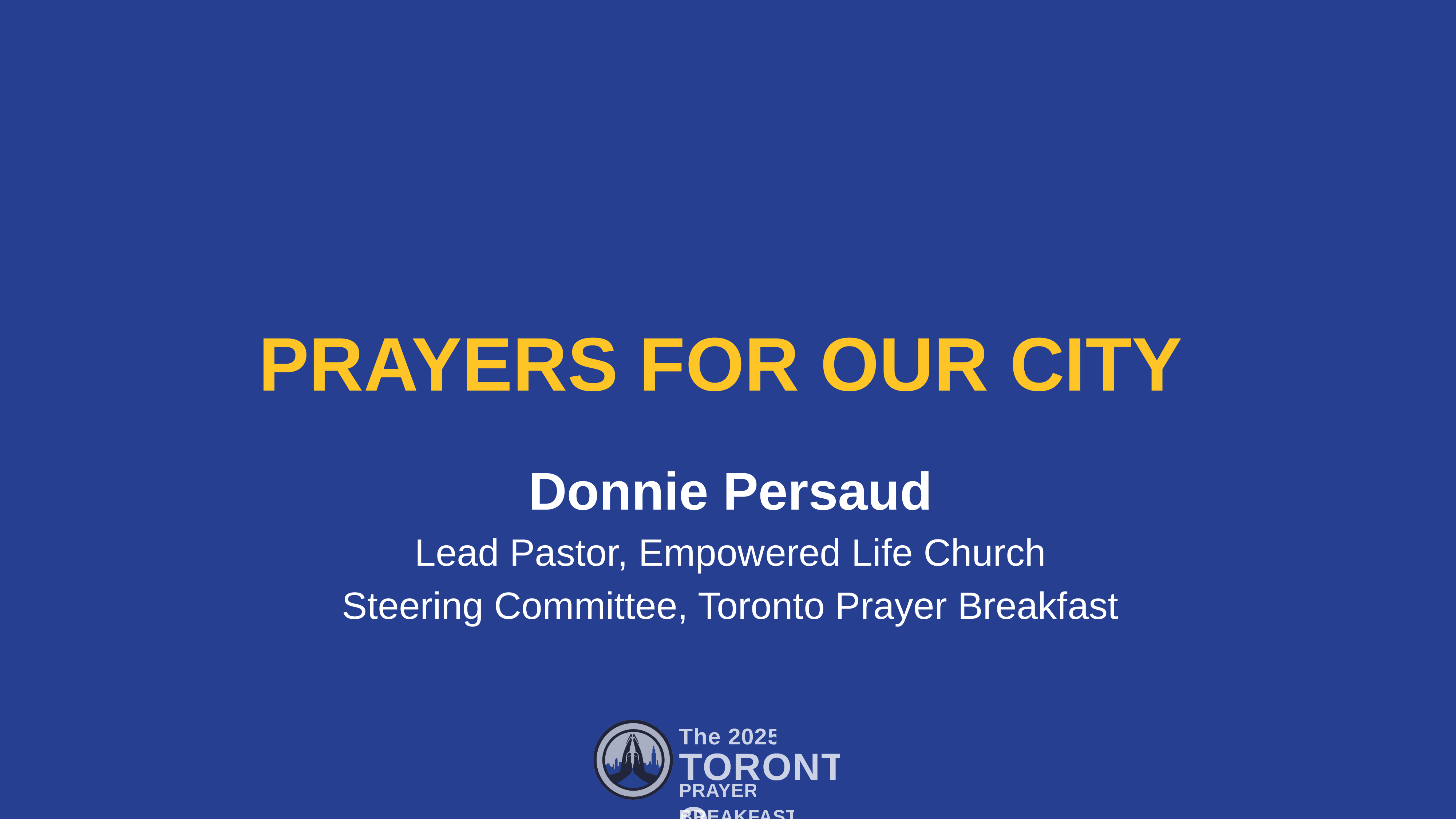

PRAYERS FOR OUR CITY
Donnie Persaud
Lead Pastor, Empowered Life Church
Steering Committee, Toronto Prayer Breakfast

The 2025
TORONTO
PRAYER BREAKFAST